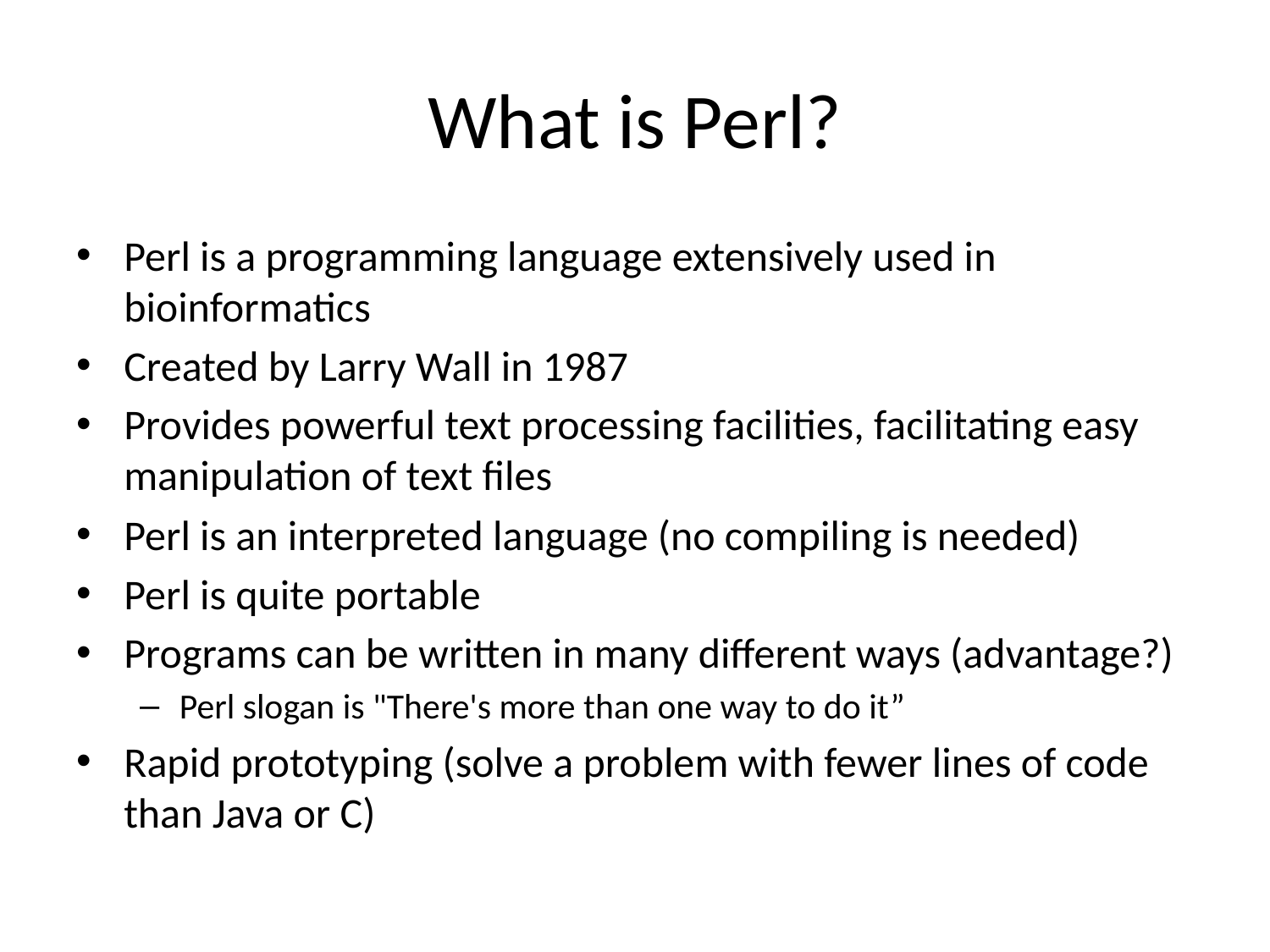

# What is Perl?
Perl is a programming language extensively used in bioinformatics
Created by Larry Wall in 1987
Provides powerful text processing facilities, facilitating easy manipulation of text files
Perl is an interpreted language (no compiling is needed)
Perl is quite portable
Programs can be written in many different ways (advantage?)
Perl slogan is "There's more than one way to do it”
Rapid prototyping (solve a problem with fewer lines of code than Java or C)